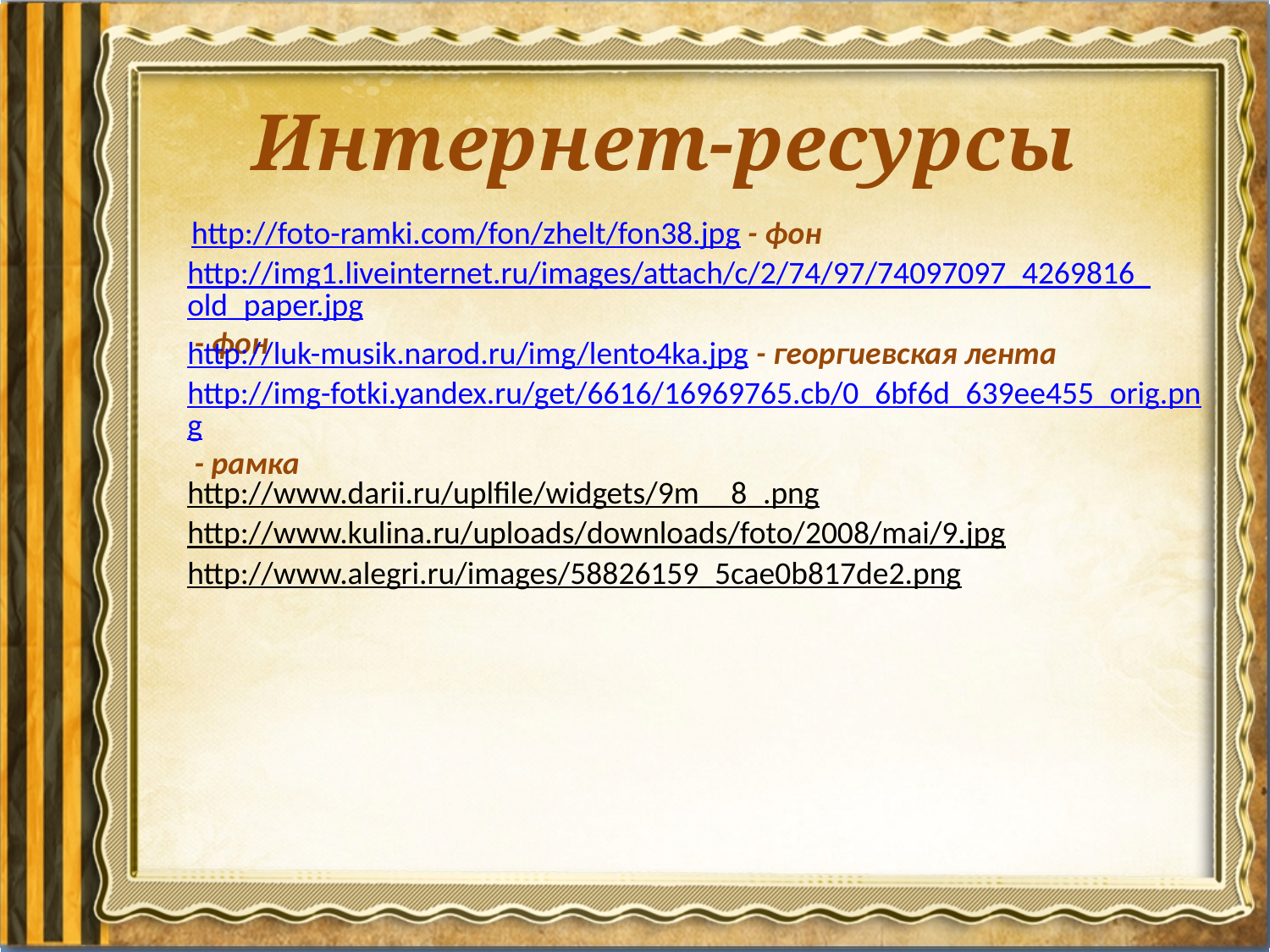

Интернет-ресурсы
http://foto-ramki.com/fon/zhelt/fon38.jpg - фон
http://img1.liveinternet.ru/images/attach/c/2/74/97/74097097_4269816_old_paper.jpg - фон
http://luk-musik.narod.ru/img/lento4ka.jpg - георгиевская лента
http://img-fotki.yandex.ru/get/6616/16969765.cb/0_6bf6d_639ee455_orig.png - рамка
http://www.darii.ru/uplfile/widgets/9m__8_.png
http://www.kulina.ru/uploads/downloads/foto/2008/mai/9.jpg
http://www.alegri.ru/images/58826159_5cae0b817de2.png